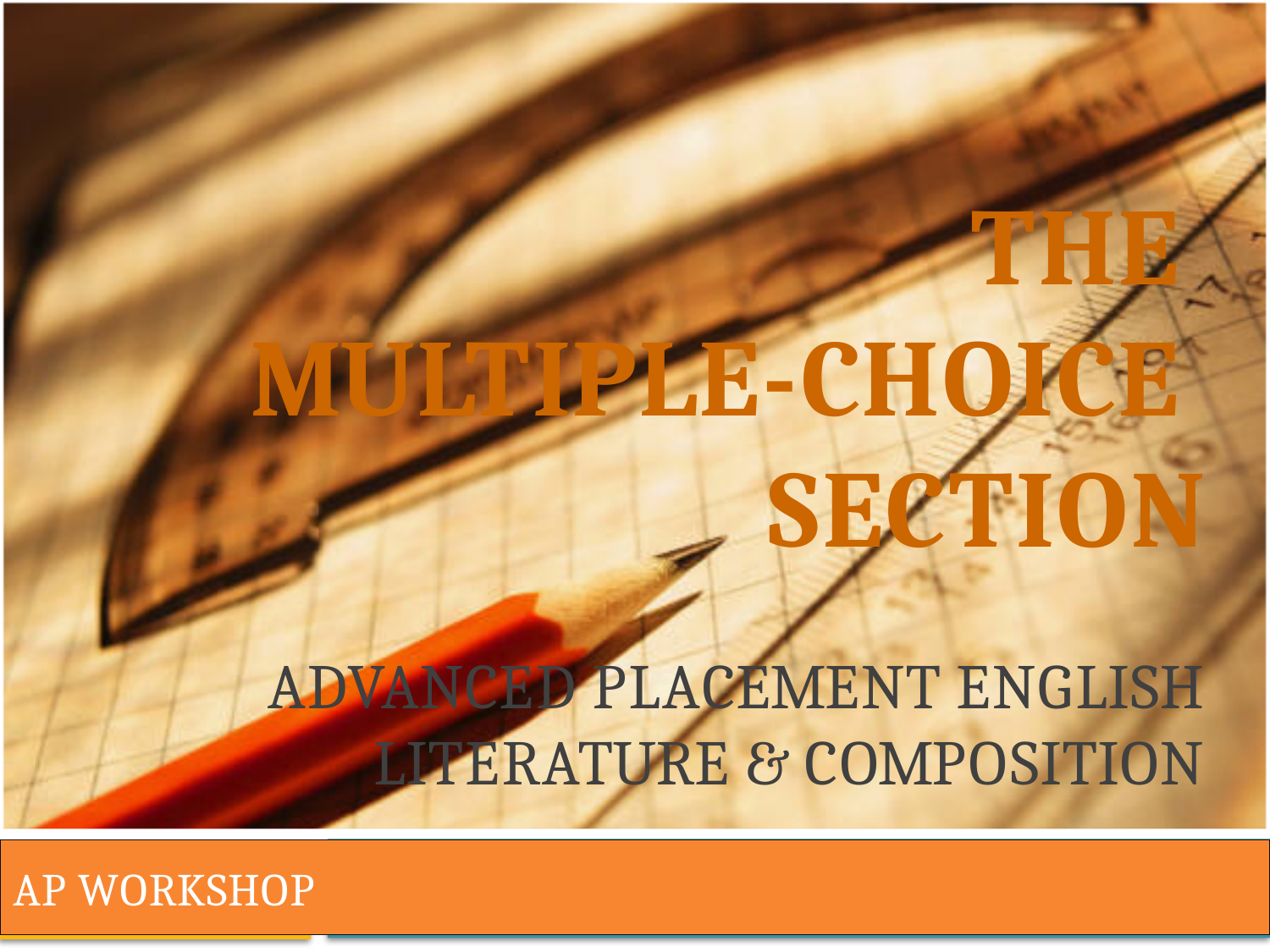

# The multiple-Choice section Advanced Placement English Literature & Composition
AP WORKSHOP